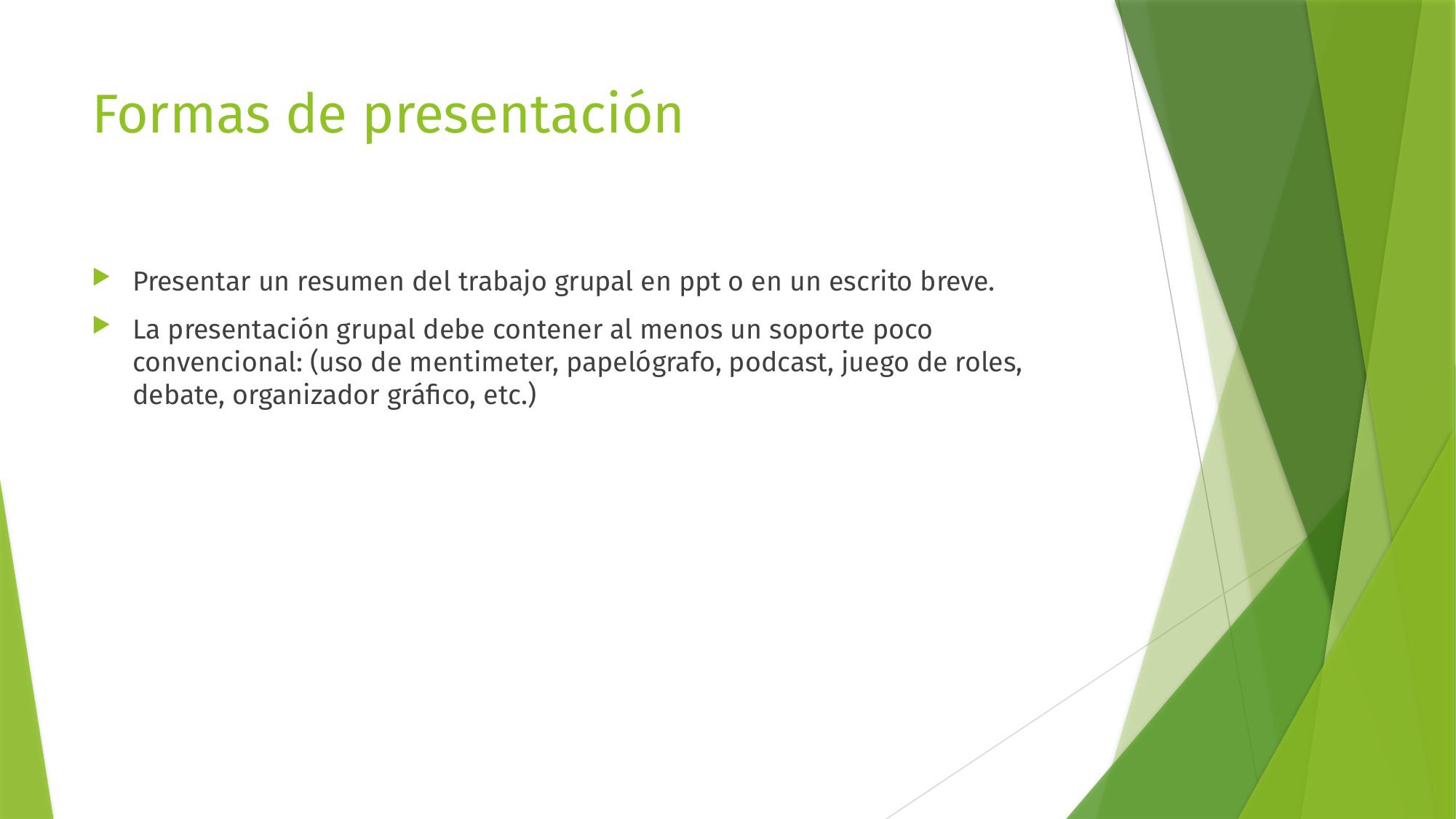

# Formas de presentación
Presentar un resumen del trabajo grupal en ppt o en un escrito breve.
La presentación grupal debe contener al menos un soporte poco convencional: (uso de mentimeter, papelógrafo, podcast, juego de roles, debate, organizador gráfico, etc.)